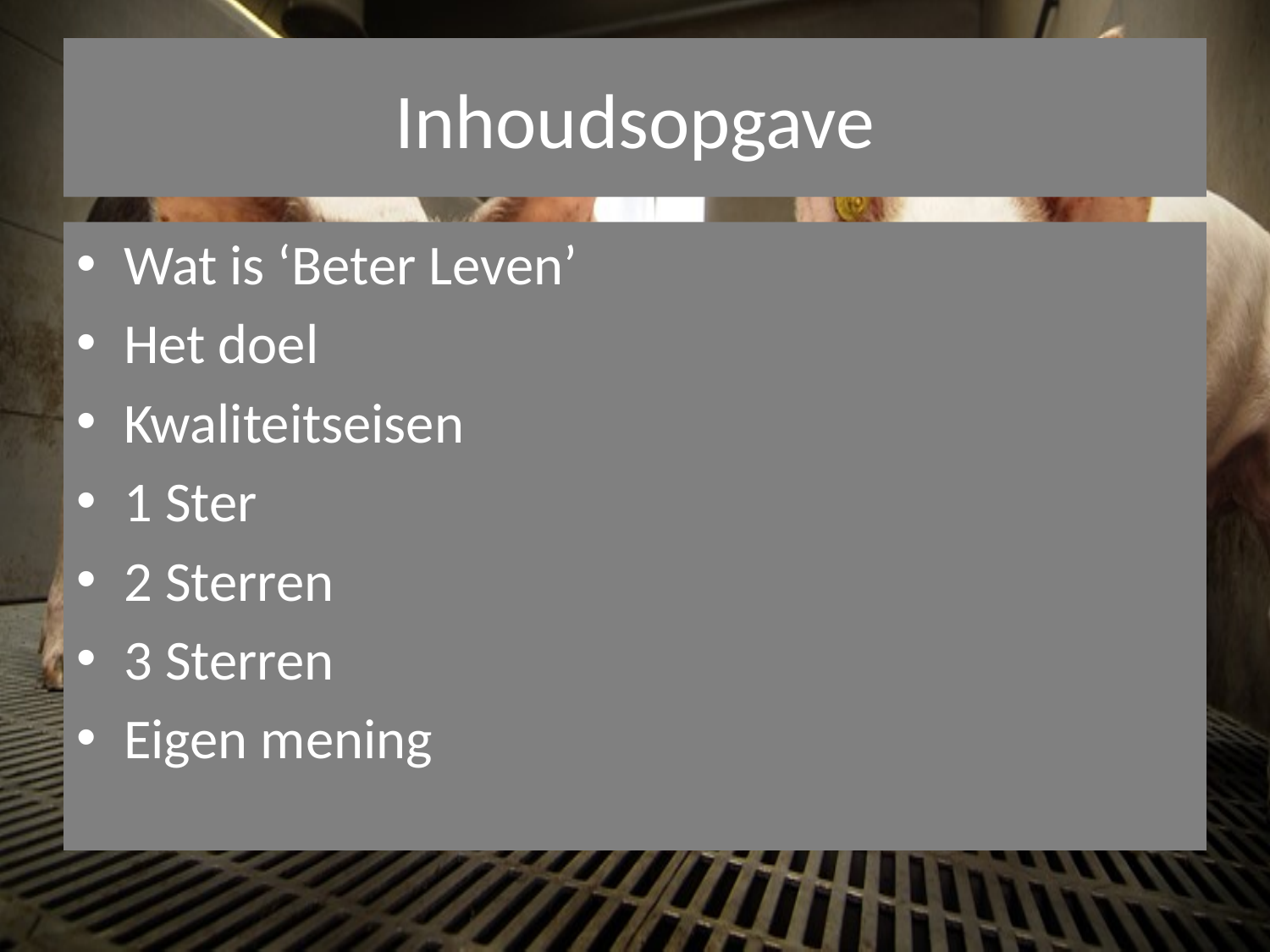

# Inhoudsopgave
Wat is ‘Beter Leven’
Het doel
Kwaliteitseisen
1 Ster
2 Sterren
3 Sterren
Eigen mening